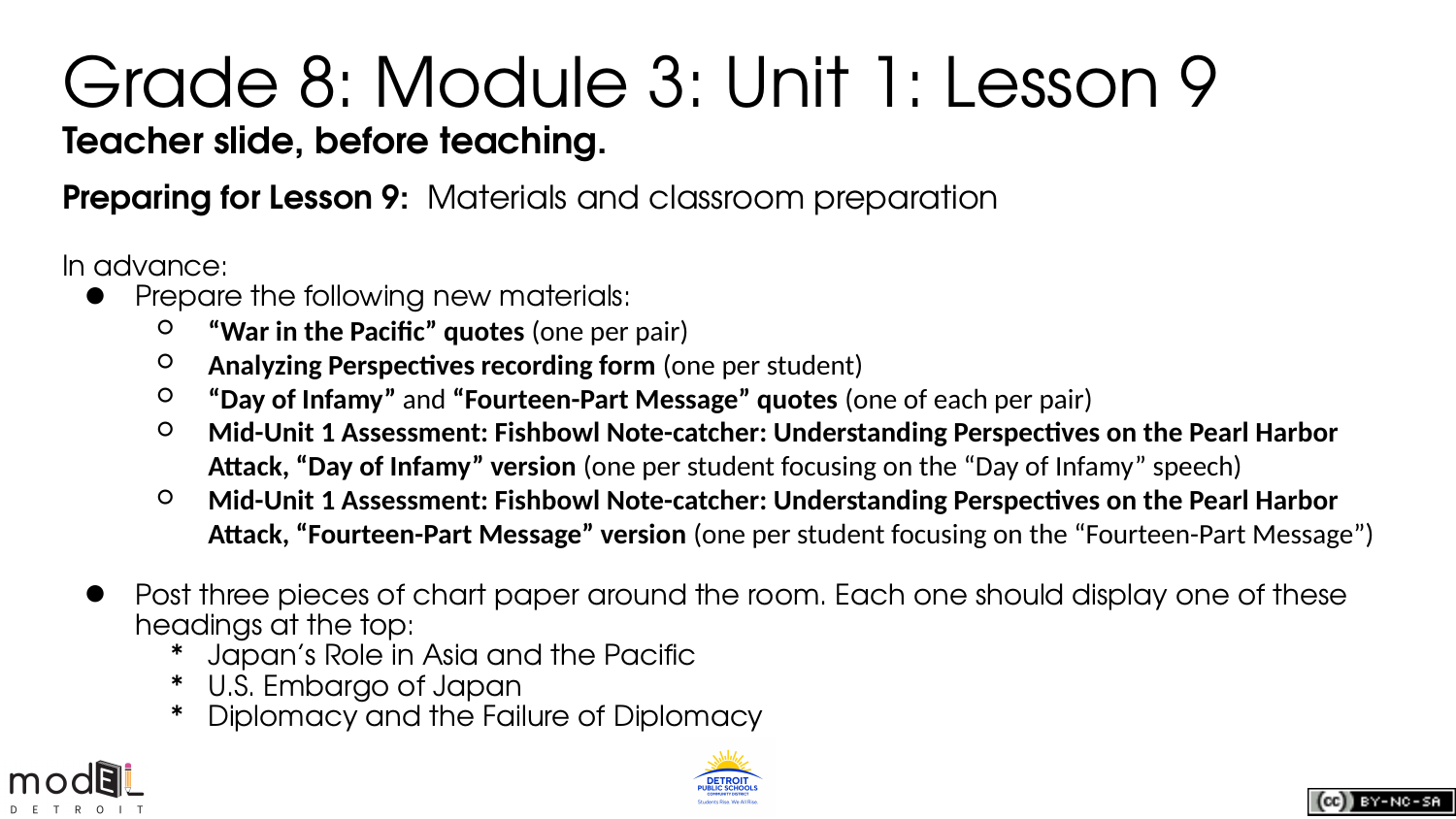

# Grade 8: Module 3: Unit 1: Lesson 9
Teacher slide, before teaching.
Preparing for Lesson 9:  Materials and classroom preparation

In advance:
Prepare the following new materials:
“War in the Pacific” quotes (one per pair)
Analyzing Perspectives recording form (one per student)
“Day of Infamy” and “Fourteen-Part Message” quotes (one of each per pair)
Mid-Unit 1 Assessment: Fishbowl Note-catcher: Understanding Perspectives on the Pearl Harbor Attack, “Day of Infamy” version (one per student focusing on the “Day of Infamy” speech)
Mid-Unit 1 Assessment: Fishbowl Note-catcher: Understanding Perspectives on the Pearl Harbor Attack, “Fourteen-Part Message” version (one per student focusing on the “Fourteen-Part Message”)

Post three pieces of chart paper around the room. Each one should display one of these headings at the top:
* 	Japan’s Role in Asia and the Pacific
* 	U.S. Embargo of Japan
* 	Diplomacy and the Failure of Diplomacy